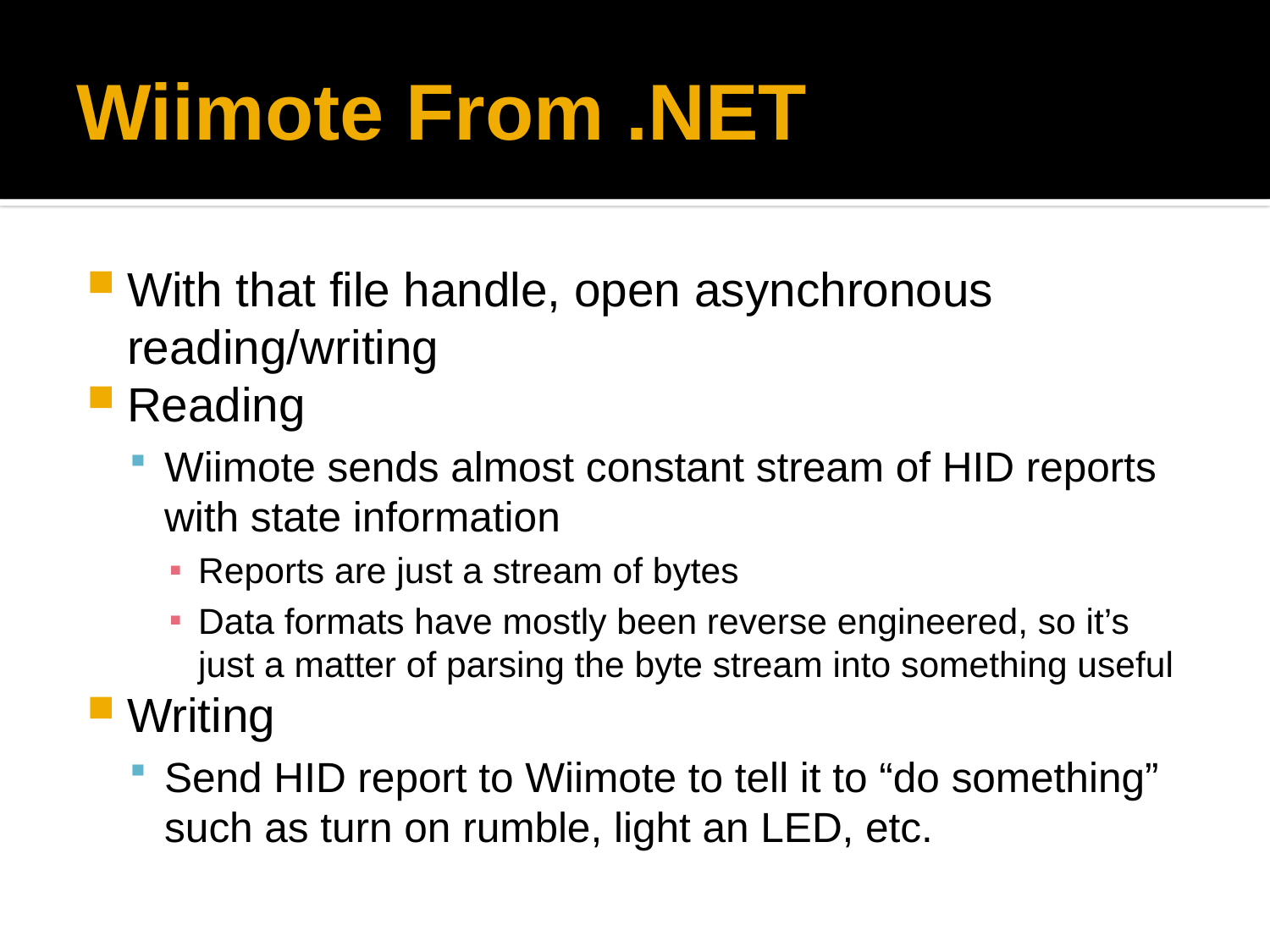

# Wiimote From .NET
With that file handle, open asynchronous reading/writing
Reading
Wiimote sends almost constant stream of HID reports with state information
Reports are just a stream of bytes
Data formats have mostly been reverse engineered, so it’s just a matter of parsing the byte stream into something useful
Writing
Send HID report to Wiimote to tell it to “do something” such as turn on rumble, light an LED, etc.